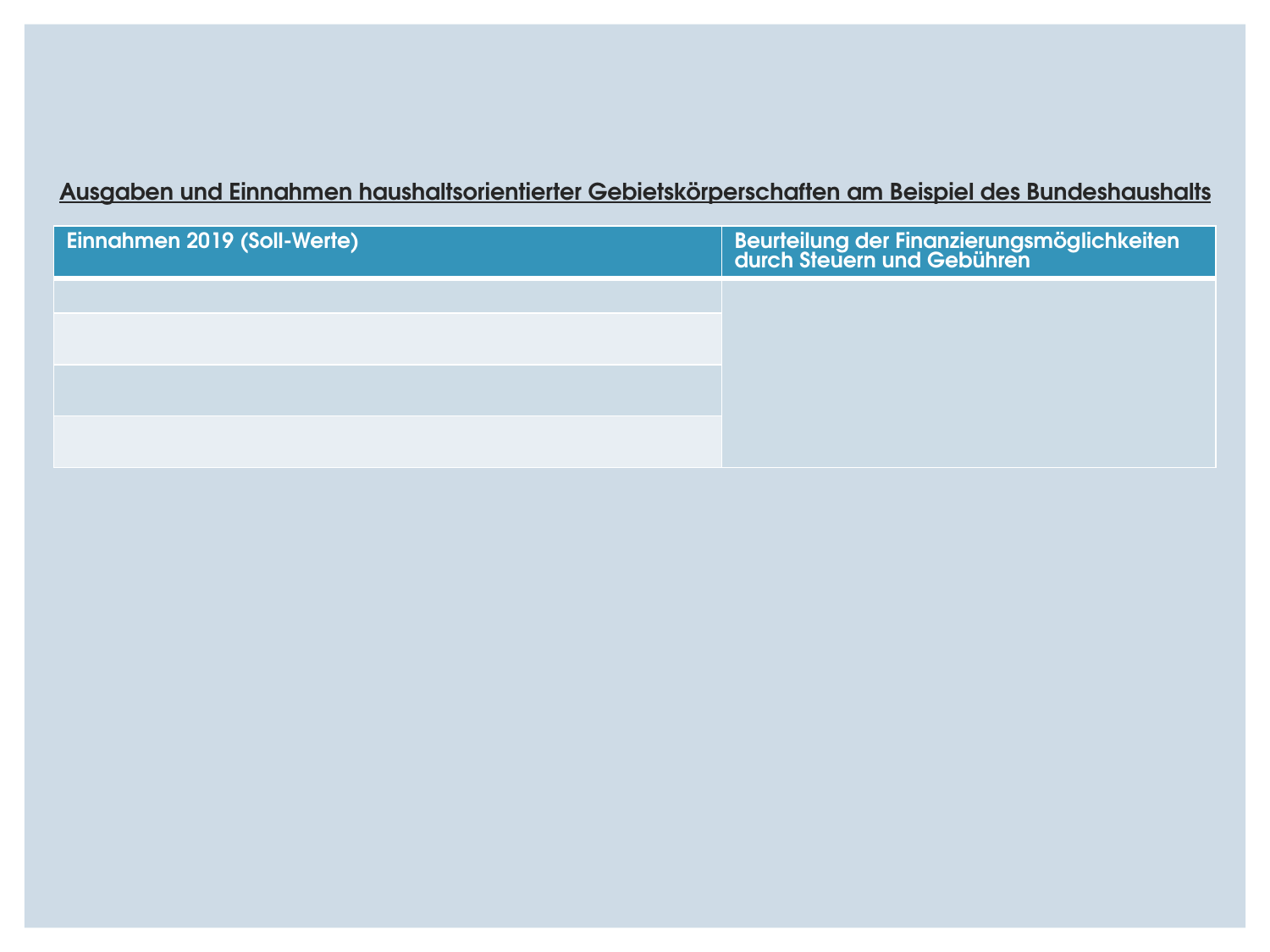

# Ausgaben und Einnahmen haushaltsorientierter Gebietskörperschaften am Beispiel des Bundeshaushalts
| Einnahmen 2019 (Soll-Werte) | Beurteilung der Finanzierungsmöglichkeiten durch Steuern und Gebühren |
| --- | --- |
|  |  |
|  |  |
|  |  |
|  |  |